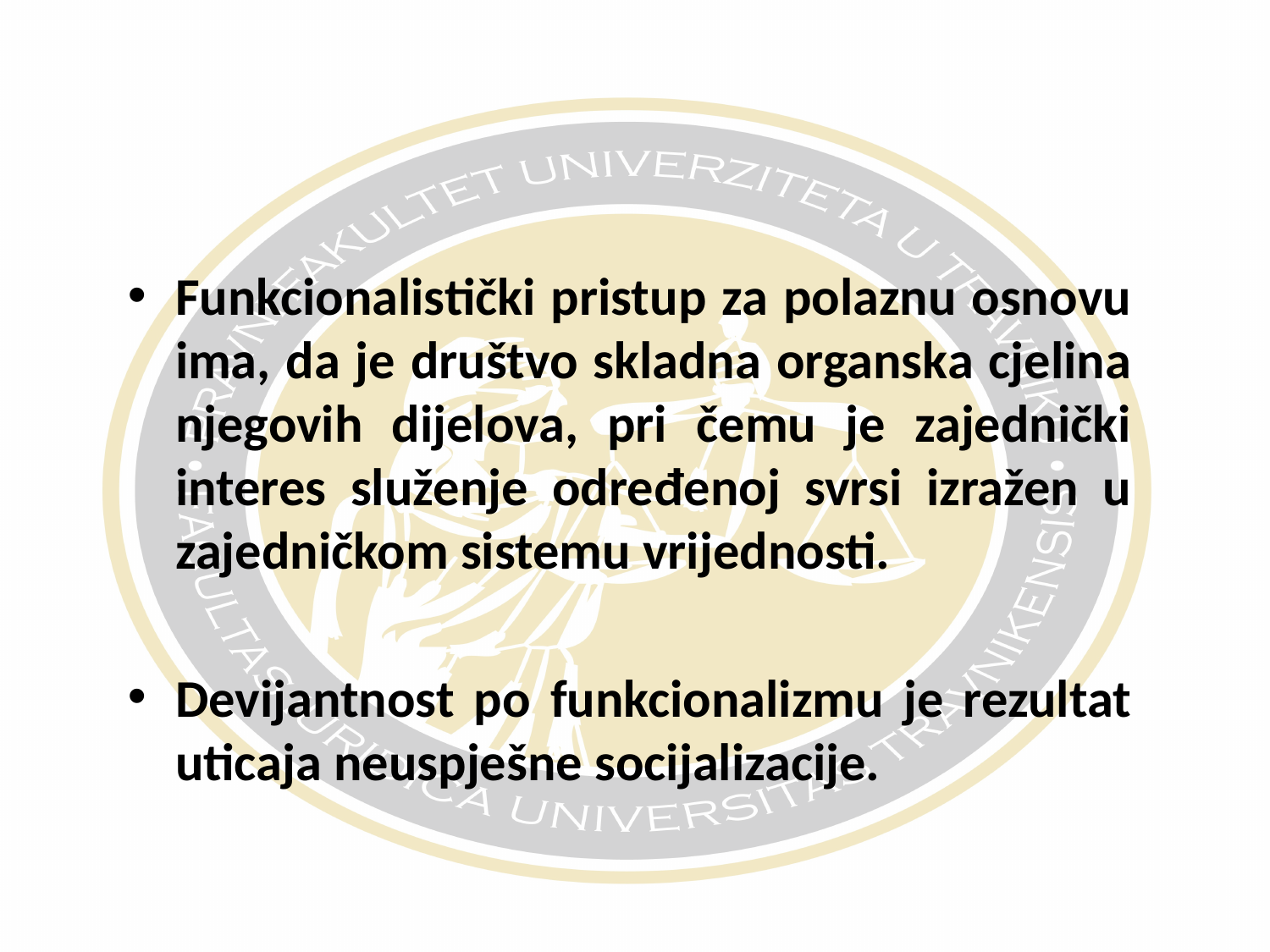

#
Funkcionalistički pristup za polaznu osnovu ima, da je društvo skladna organska cjelina njegovih dijelova, pri čemu je zajednički interes služenje određenoj svrsi izražen u zajedničkom sistemu vrijednosti.

Devijantnost po funkcionalizmu je rezultat uticaja neuspješne socijalizacije.